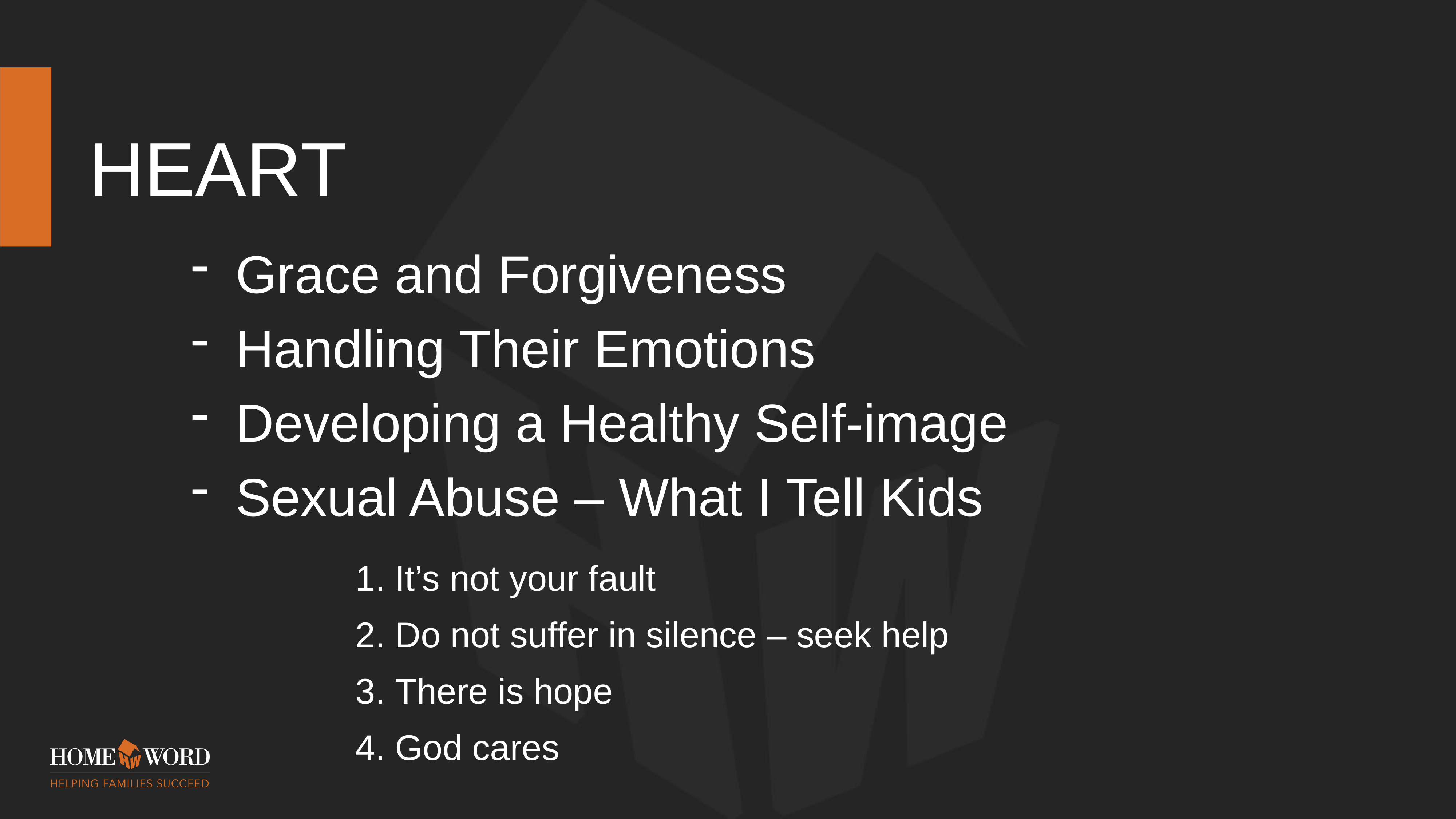

# HEART
Grace and Forgiveness
Handling Their Emotions
Developing a Healthy Self-image
Sexual Abuse – What I Tell Kids
 It’s not your fault
 Do not suffer in silence – seek help
 There is hope
 God cares